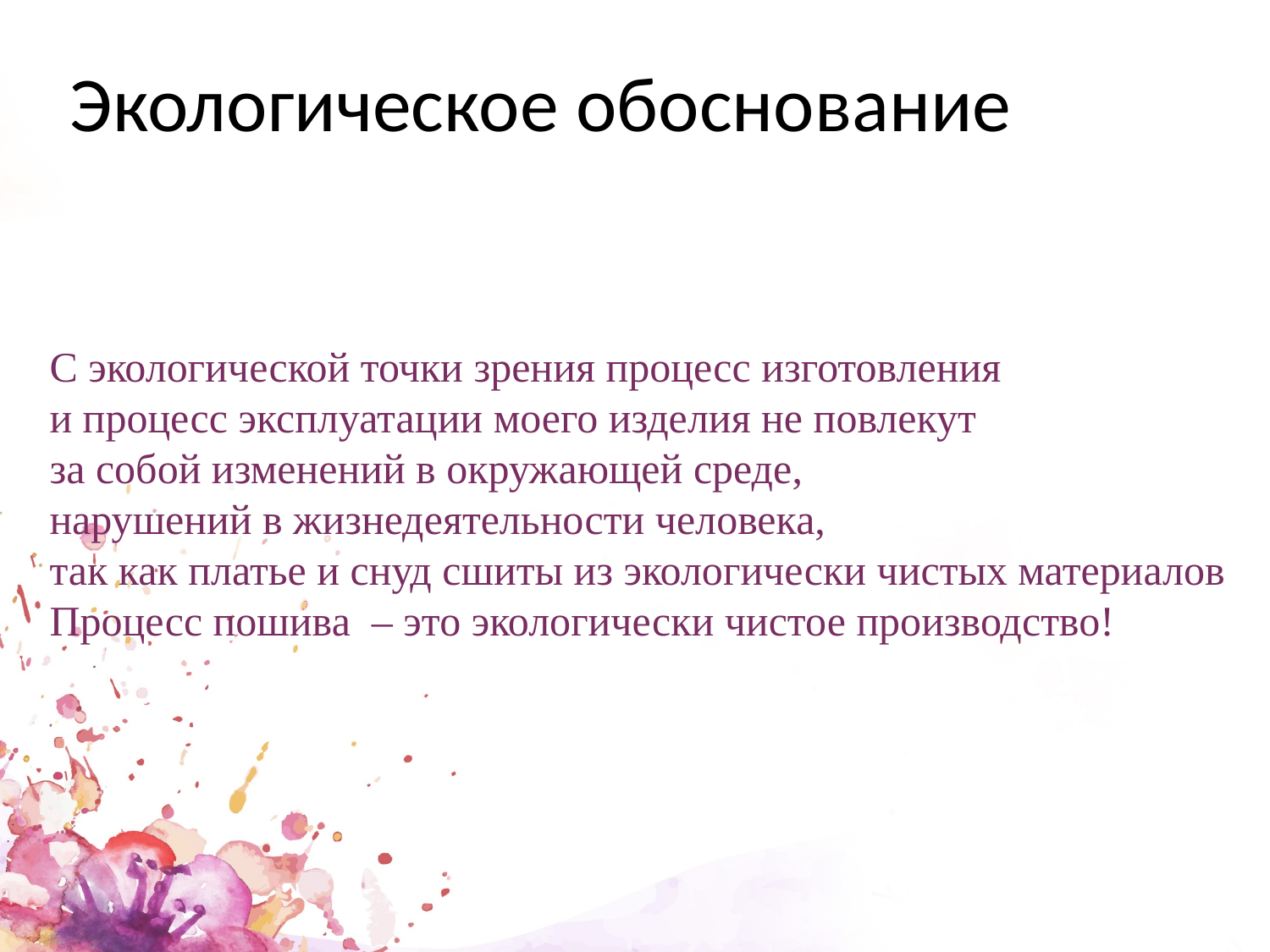

Экологическое обоснование

С экологической точки зрения процесс изготовления
и процесс эксплуатации моего изделия не повлекут
за собой изменений в окружающей среде,
нарушений в жизнедеятельности человека,
так как платье и снуд сшиты из экологически чистых материалов
Процесс пошива  – это экологически чистое производство!